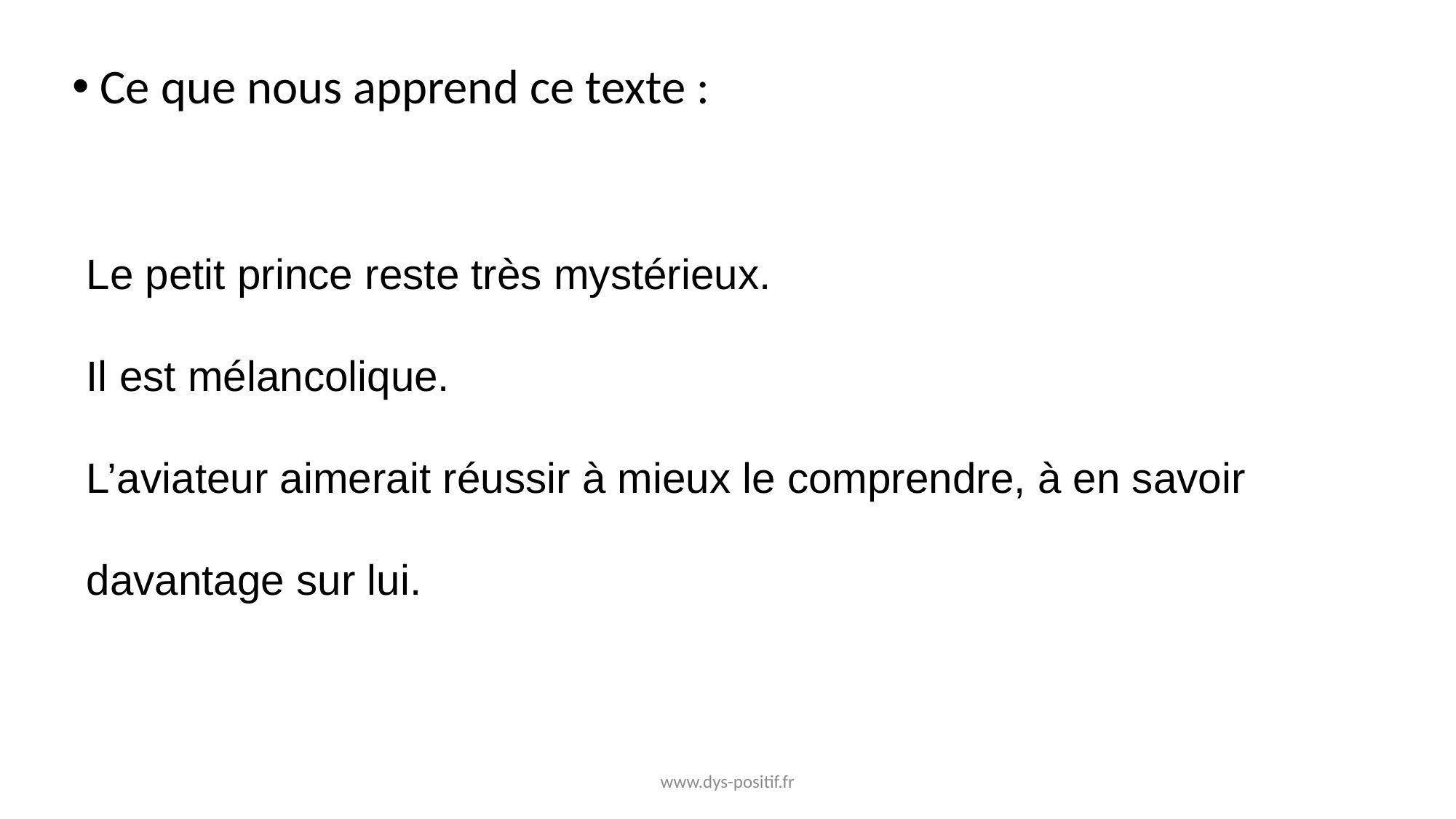

Ce que nous apprend ce texte :

Le petit prince reste très mystérieux.
Il est mélancolique.
L’aviateur aimerait réussir à mieux le comprendre, à en savoir davantage sur lui.
www.dys-positif.fr